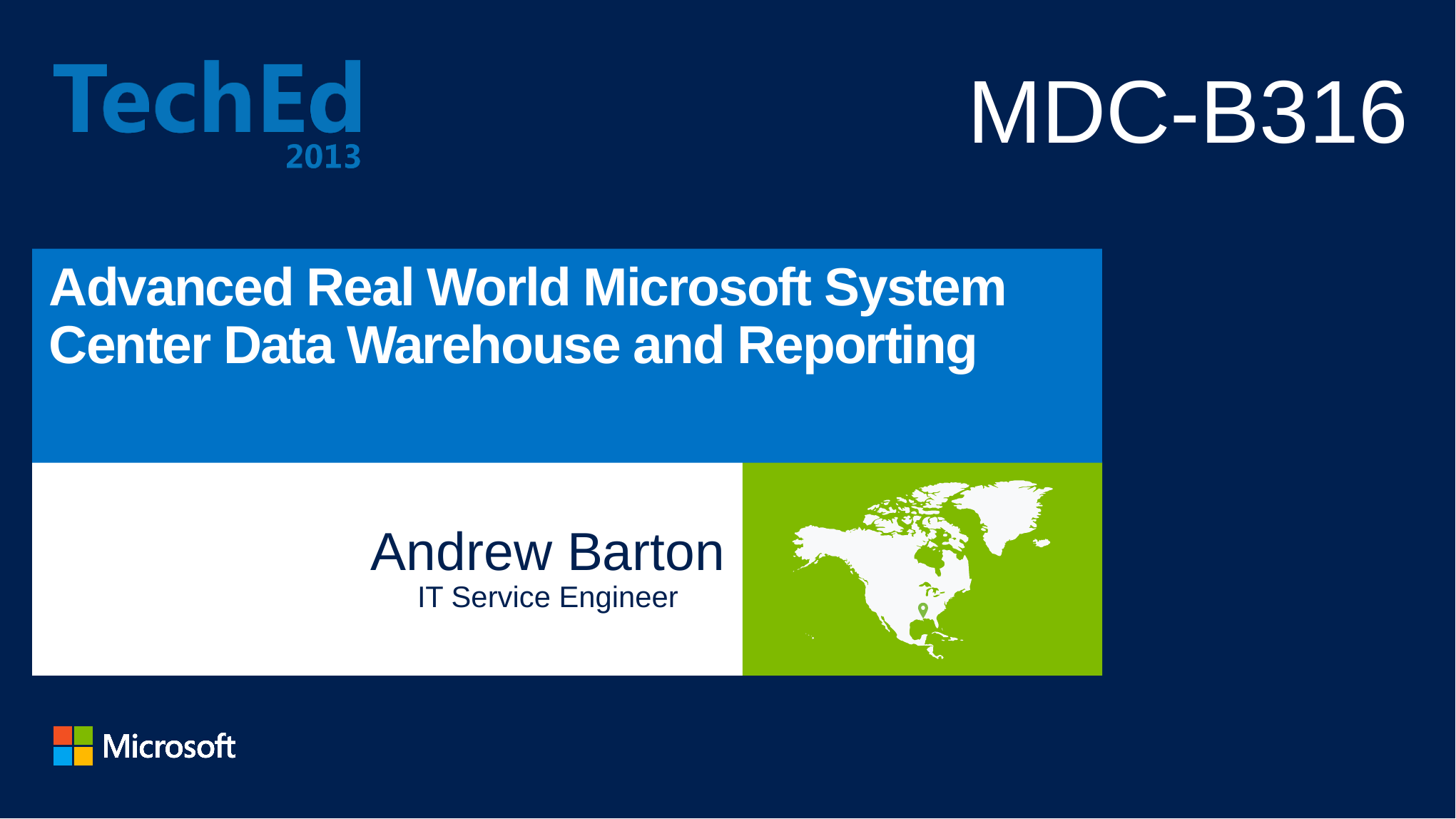

MDC-B316
# Advanced Real World Microsoft System Center Data Warehouse and Reporting
Doug Hite
Operations Engineer
Andrew Barton
IT Service Engineer